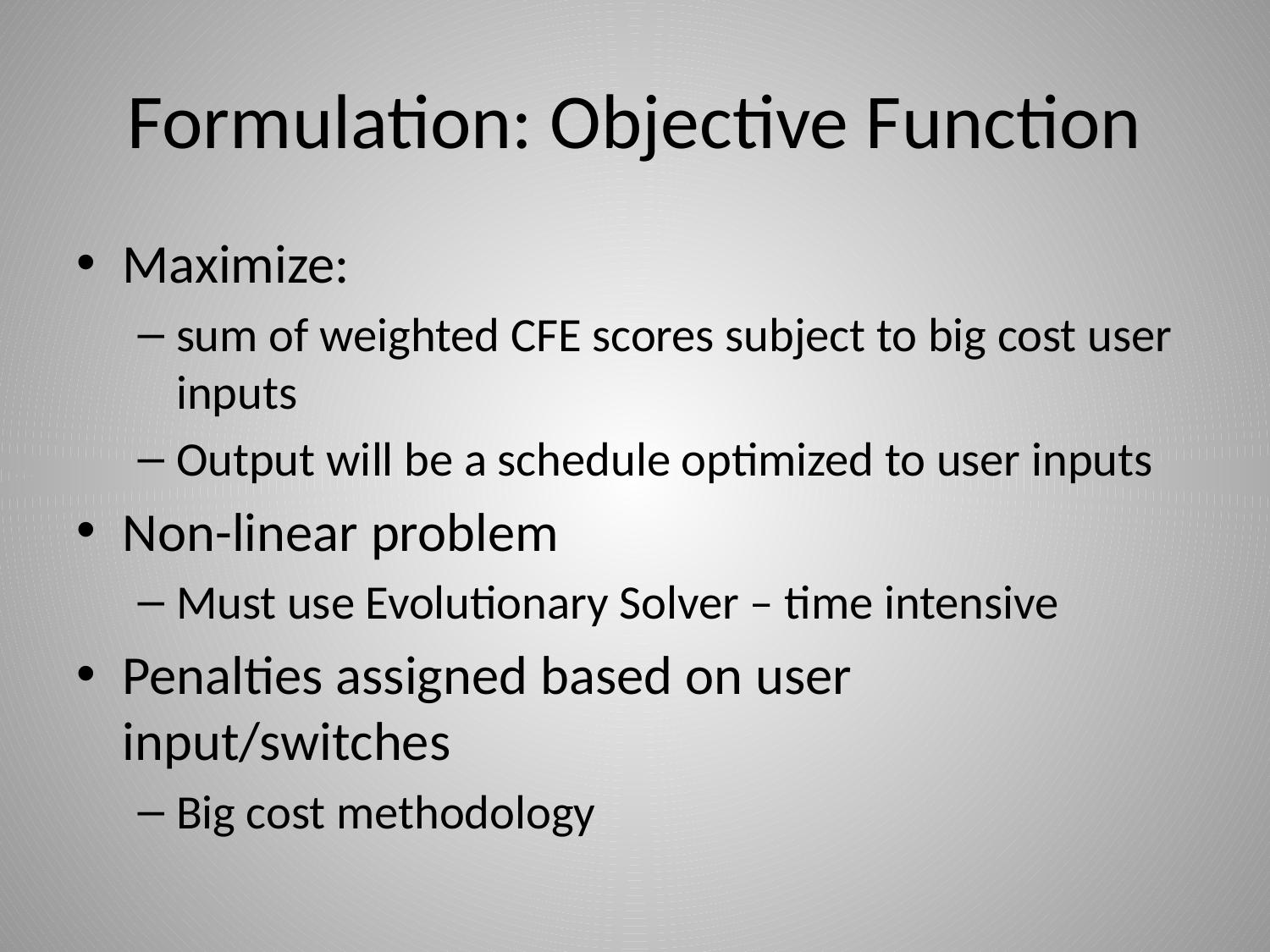

# Formulation: Objective Function
Maximize:
sum of weighted CFE scores subject to big cost user inputs
Output will be a schedule optimized to user inputs
Non-linear problem
Must use Evolutionary Solver – time intensive
Penalties assigned based on user input/switches
Big cost methodology